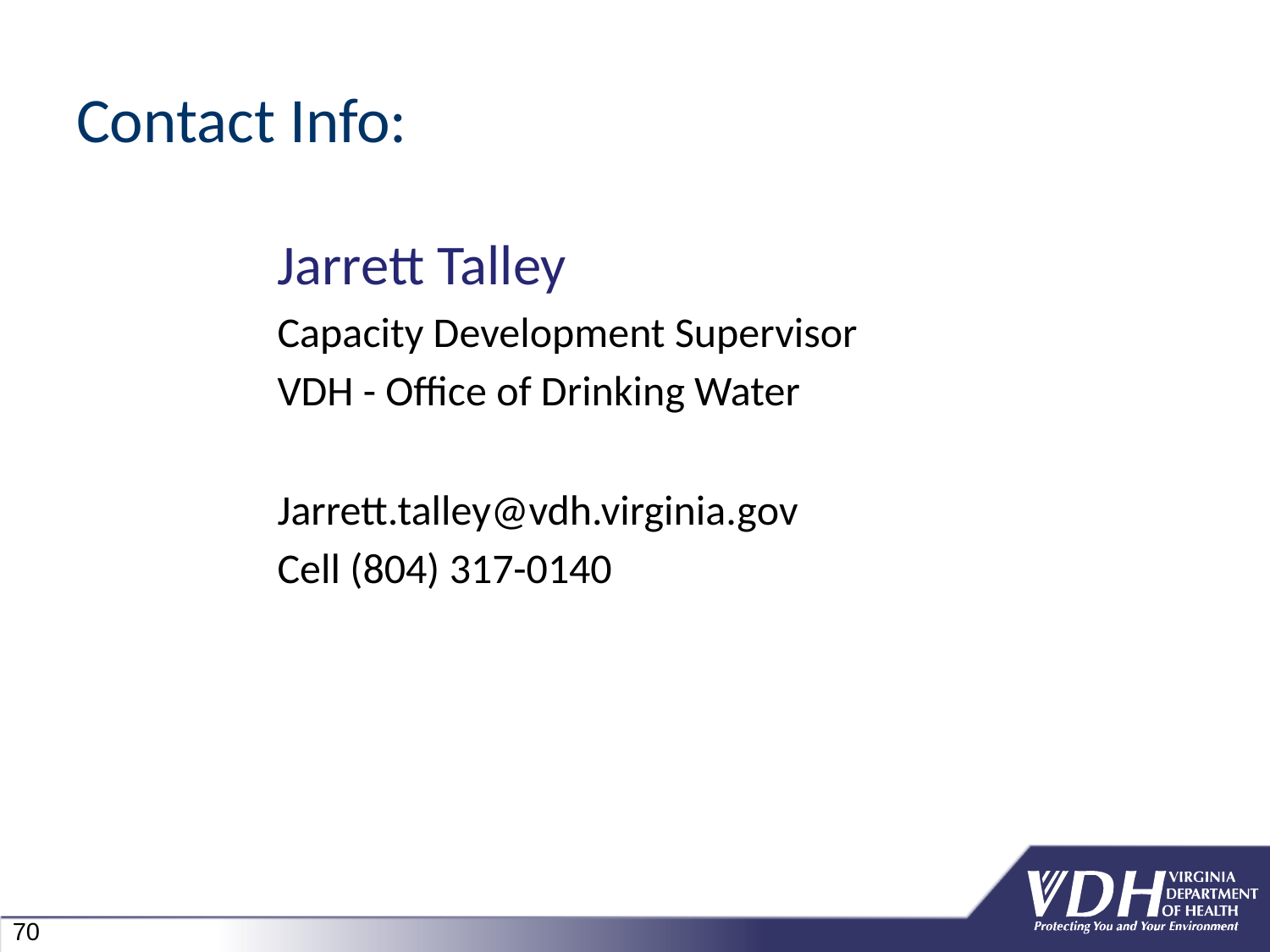

# Contact Info:
Jarrett Talley
Capacity Development Supervisor
VDH - Office of Drinking Water

Jarrett.talley@vdh.virginia.gov
Cell (804) 317-0140